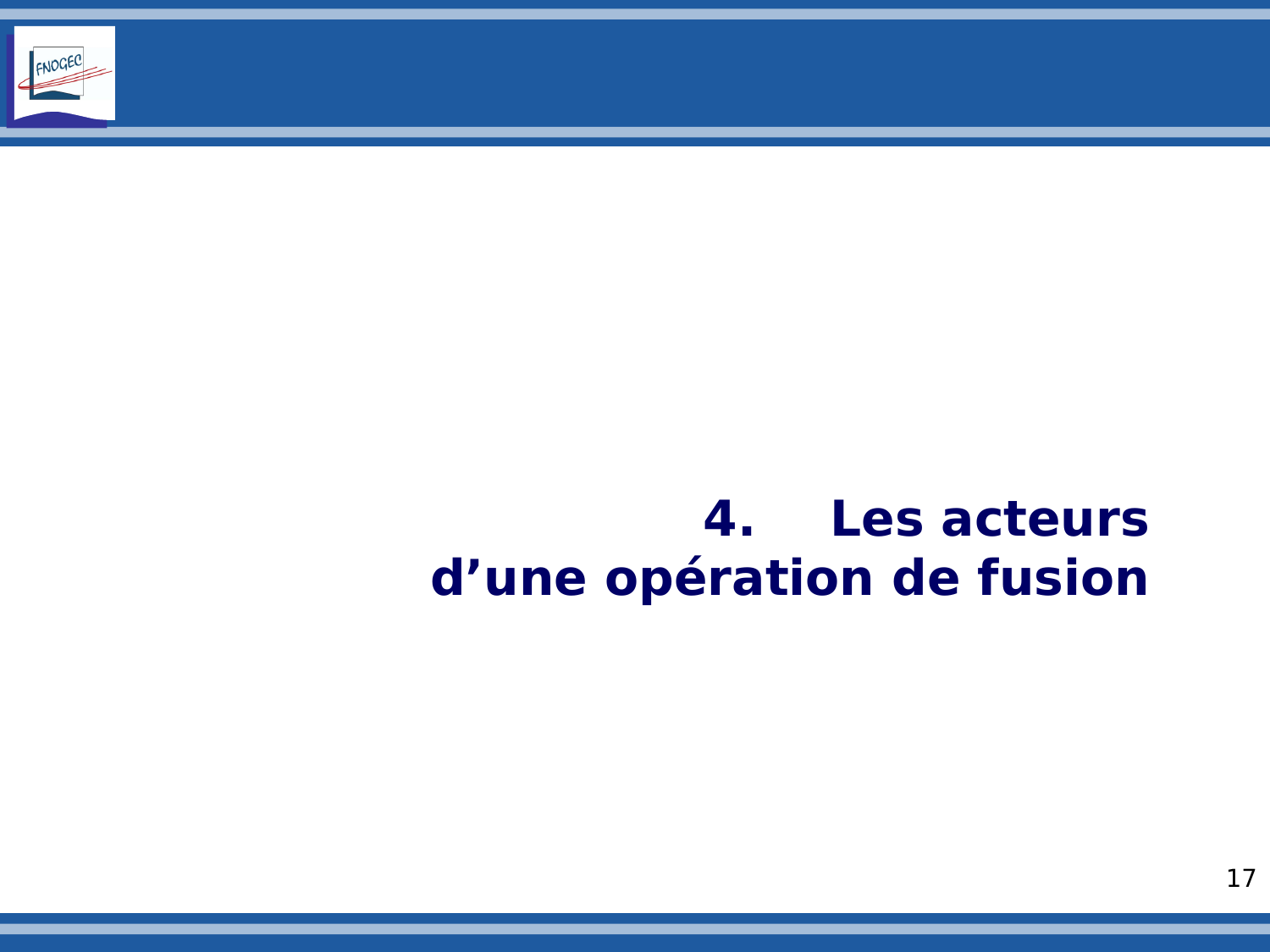

4.	Les acteurs
d’une opération de fusion
#
17